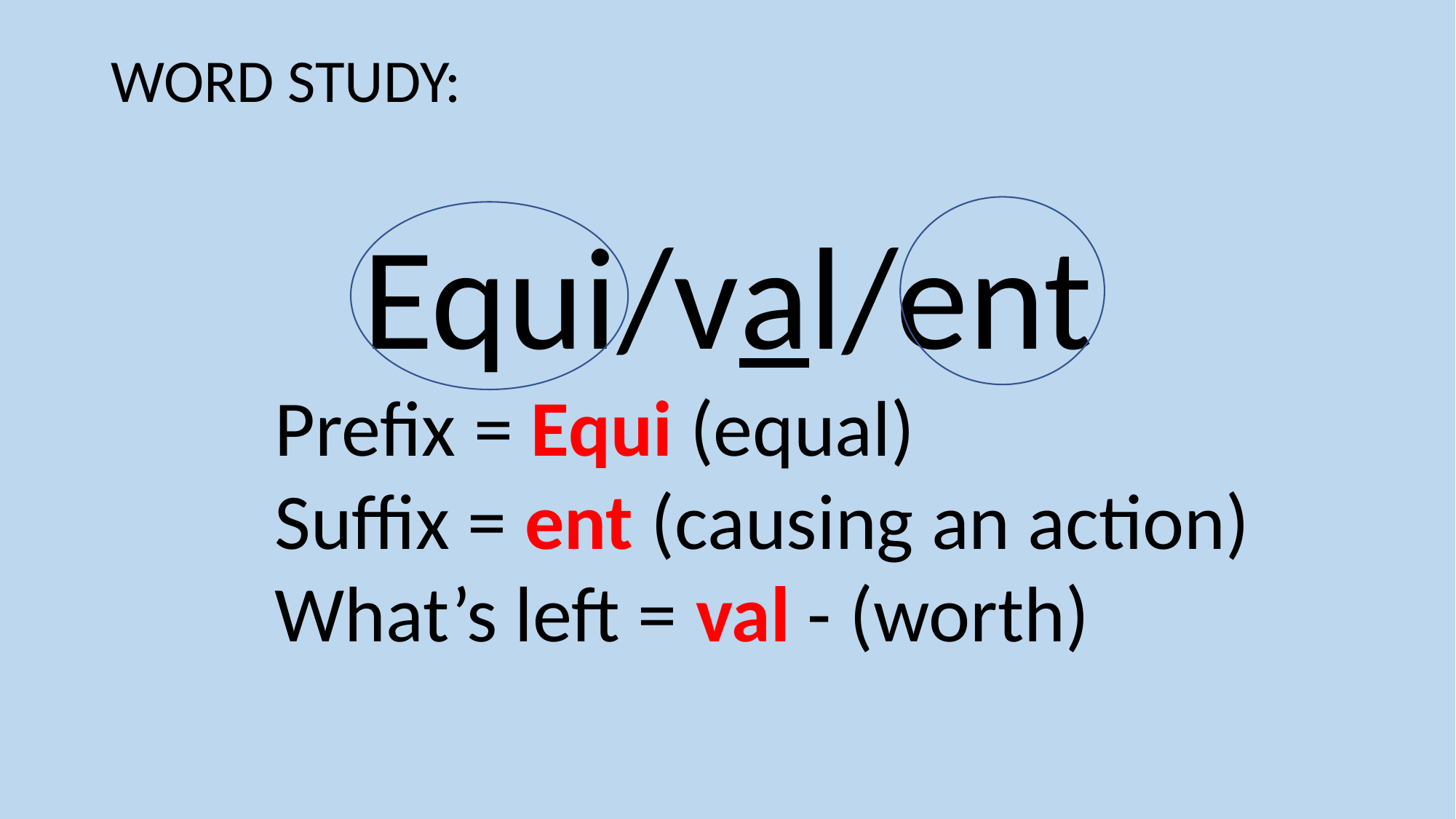

# WORD STUDY:

Equi/val/ent
Prefix = Equi (equal)
Suffix = ent (causing an action)
What’s left = val - (worth)